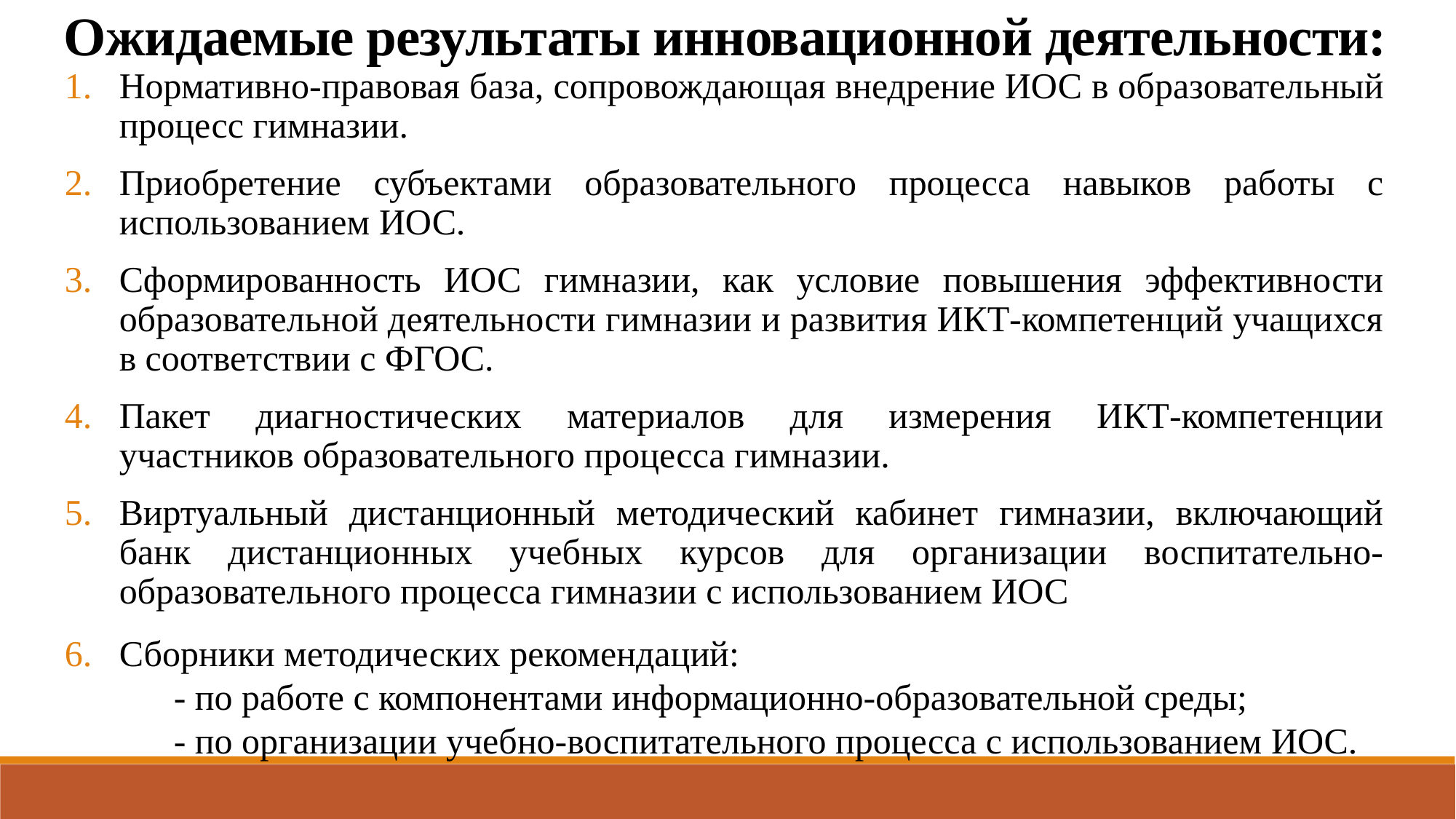

Ожидаемые результаты инновационной деятельности:
Нормативно-правовая база, сопровождающая внедрение ИОС в образовательный процесс гимназии.
Приобретение субъектами образовательного процесса навыков работы с использованием ИОС.
Сформированность ИОС гимназии, как условие повышения эффективности образовательной деятельности гимназии и развития ИКТ-компетенций учащихся в соответствии с ФГОС.
Пакет диагностических материалов для измерения ИКТ-компетенции участников образовательного процесса гимназии.
Виртуальный дистанционный методический кабинет гимназии, включающий банк дистанционных учебных курсов для организации воспитательно-образовательного процесса гимназии с использованием ИОС
Сборники методических рекомендаций:
            - по работе с компонентами информационно-образовательной среды;
            - по организации учебно-воспитательного процесса с использованием ИОС.